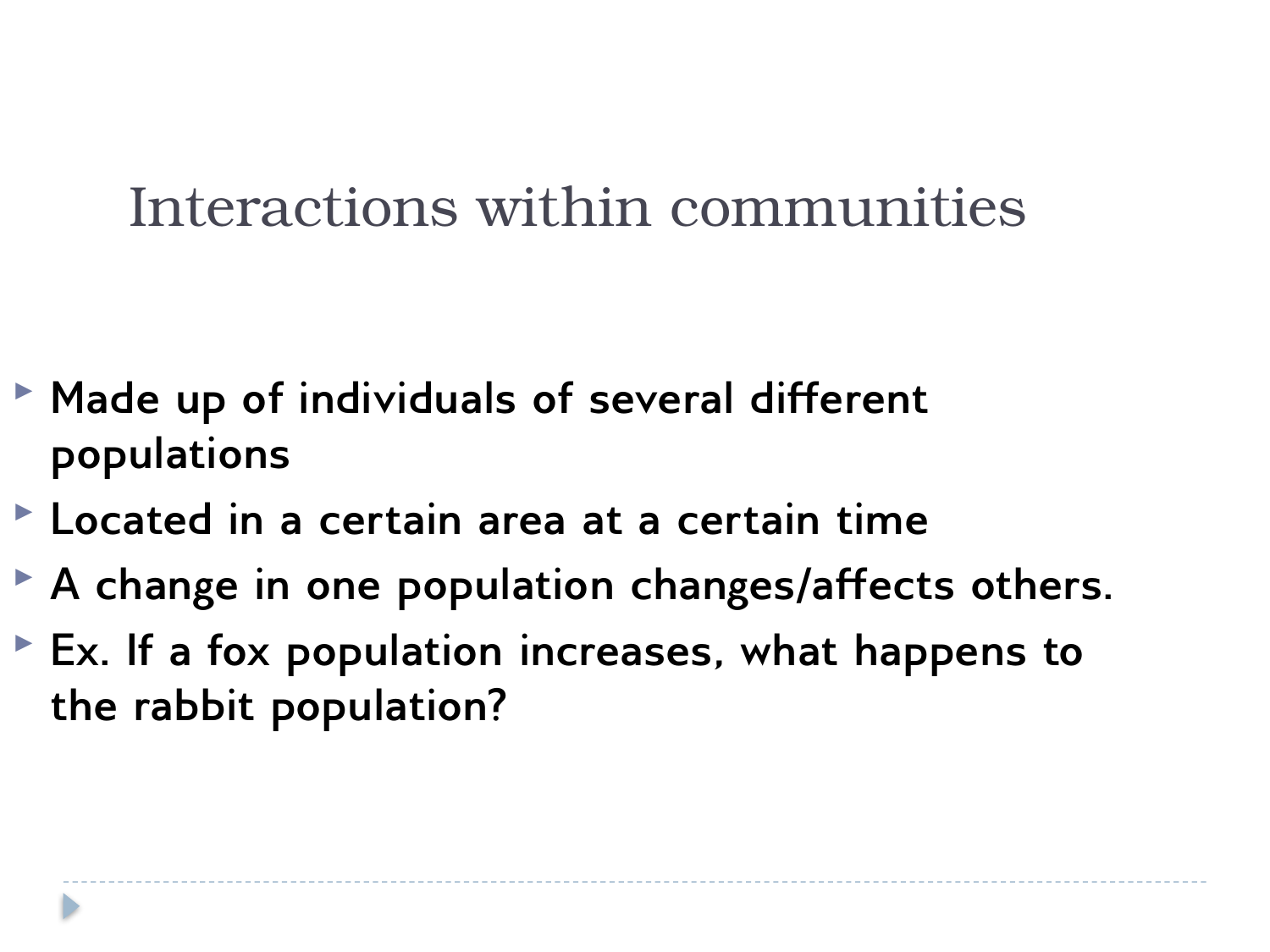

Interactions within communities
Made up of individuals of several different populations
Located in a certain area at a certain time
A change in one population changes/affects others.
Ex. If a fox population increases, what happens to the rabbit population?